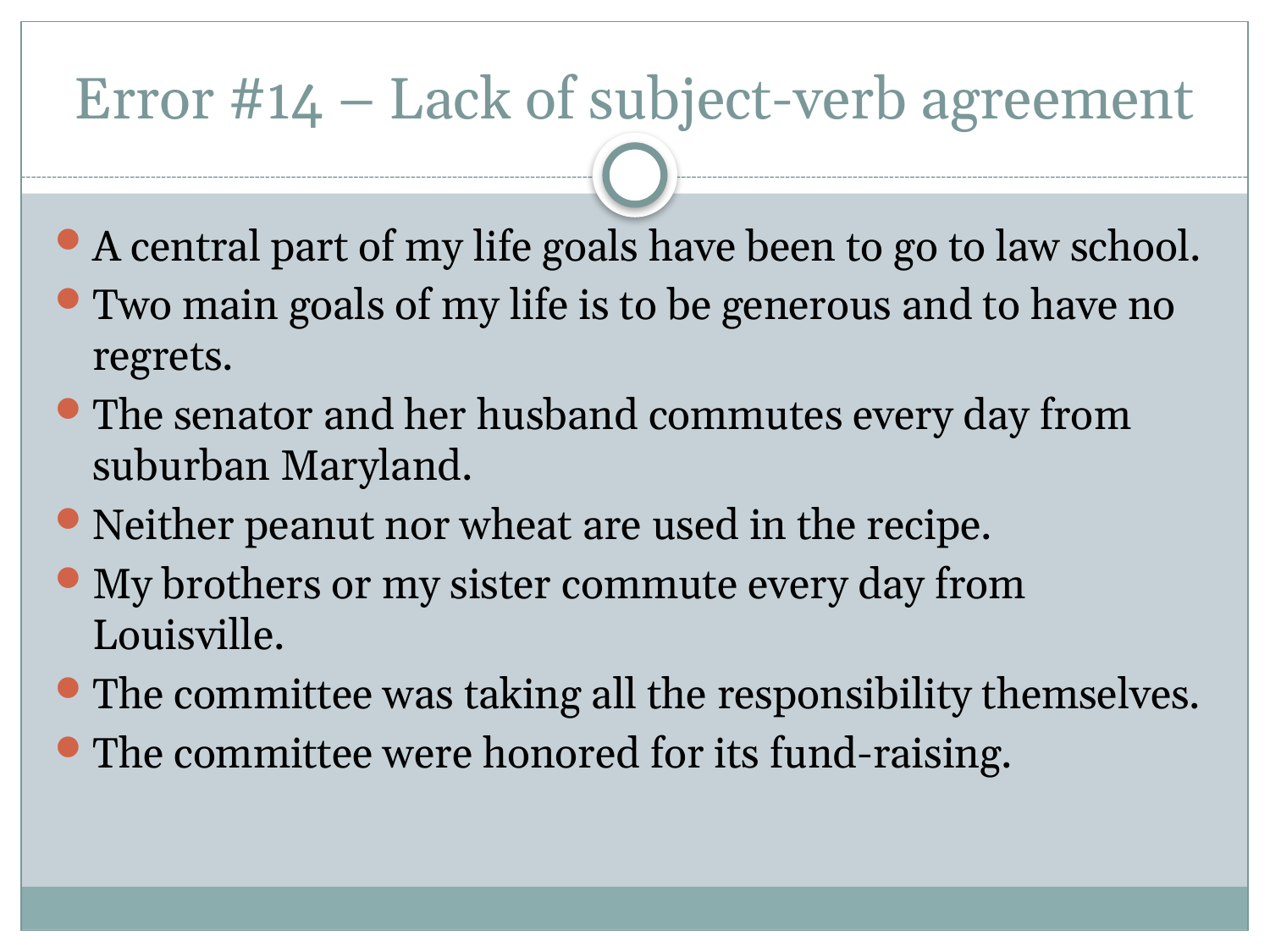

# Error #14 – Lack of subject-verb agreement
A central part of my life goals have been to go to law school.
Two main goals of my life is to be generous and to have no regrets.
The senator and her husband commutes every day from suburban Maryland.
Neither peanut nor wheat are used in the recipe.
My brothers or my sister commute every day from Louisville.
The committee was taking all the responsibility themselves.
The committee were honored for its fund-raising.